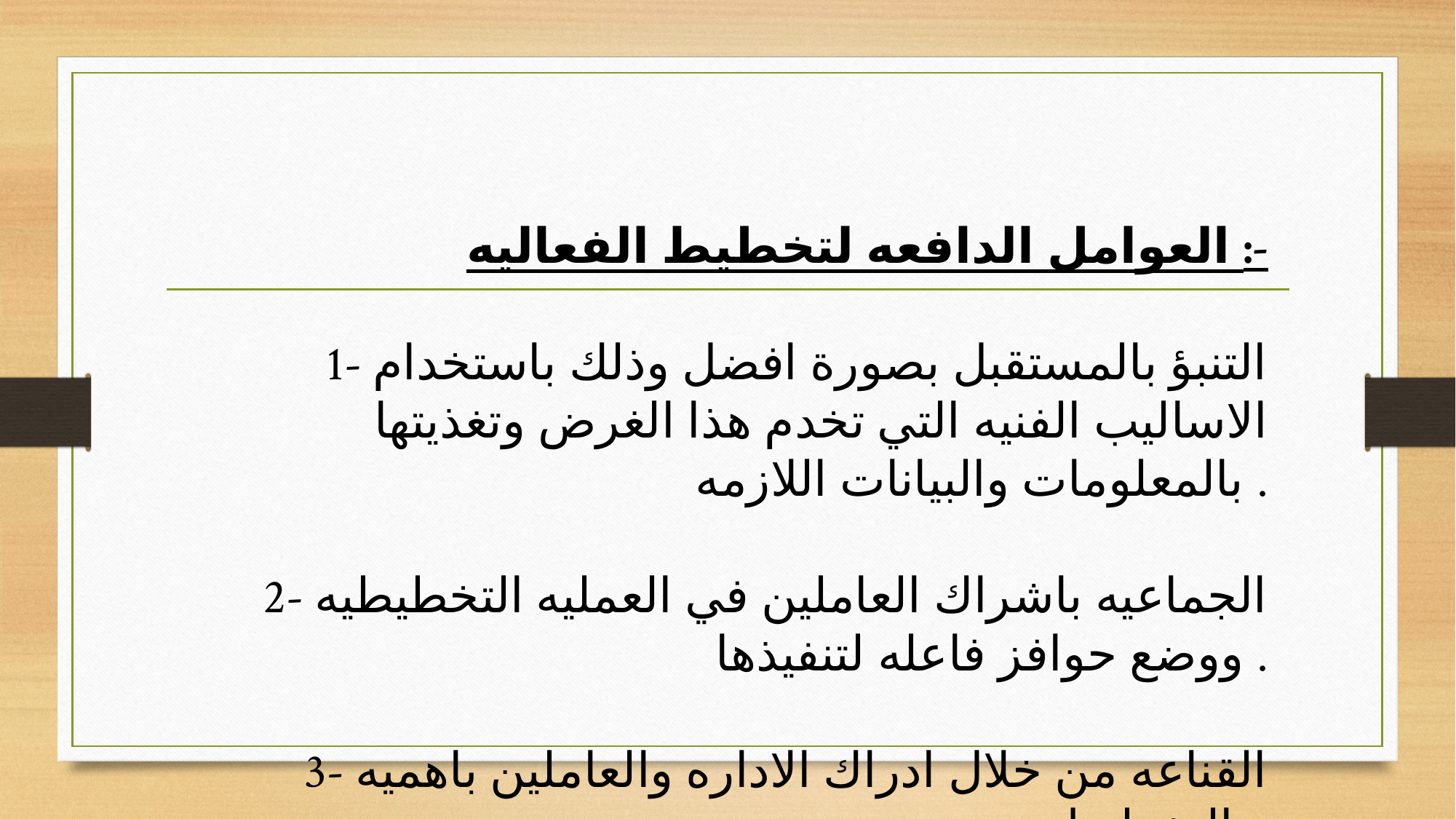

العوامل الدافعه لتخطيط الفعاليه :-

1- التنبؤ بالمستقبل بصورة افضل وذلك باستخدام الاساليب الفنيه التي تخدم هذا الغرض وتغذيتها بالمعلومات والبيانات اللازمه .

2- الجماعيه باشراك العاملين في العمليه التخطيطيه ووضع حوافز فاعله لتنفيذها .

3- القناعه من خلال ادراك الاداره والعاملين باهميه التخطيط .